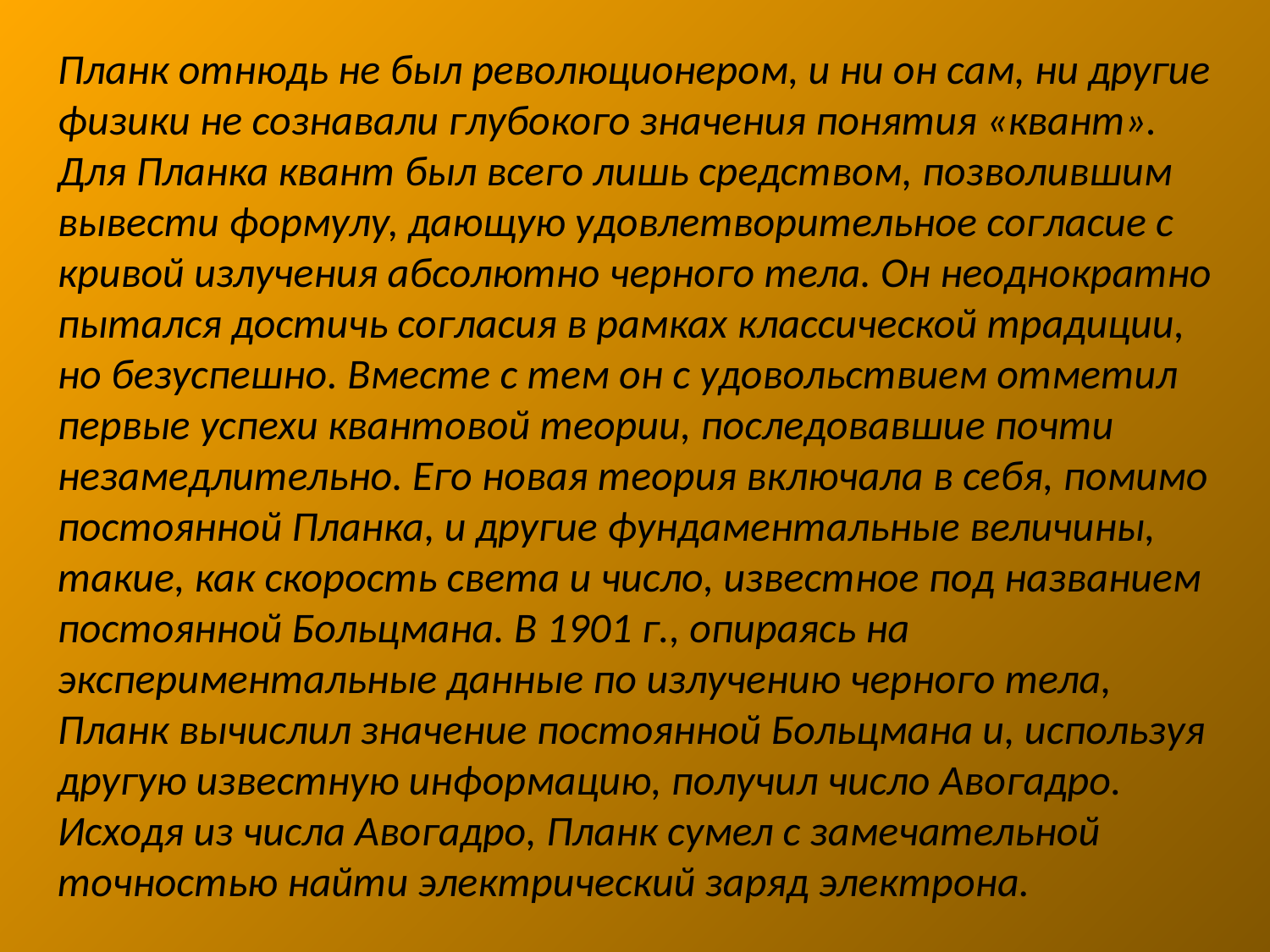

Планк отнюдь не был революционером, и ни он сам, ни другие физики не сознавали глубокого значения понятия «квант». Для Планка квант был всего лишь средством, позволившим вывести формулу, дающую удовлетворительное согласие с кривой излучения абсолютно черного тела. Он неоднократно пытался достичь согласия в рамках классической традиции, но безуспешно. Вместе с тем он с удовольствием отметил первые успехи квантовой теории, последовавшие почти незамедлительно. Его новая теория включала в себя, помимо постоянной Планка, и другие фундаментальные величины, такие, как скорость света и число, известное под названием постоянной Больцмана. В 1901 г., опираясь на экспериментальные данные по излучению черного тела, Планк вычислил значение постоянной Больцмана и, используя другую известную информацию, получил число Авогадро. Исходя из числа Авогадро, Планк сумел с замечательной точностью найти электрический заряд электрона.